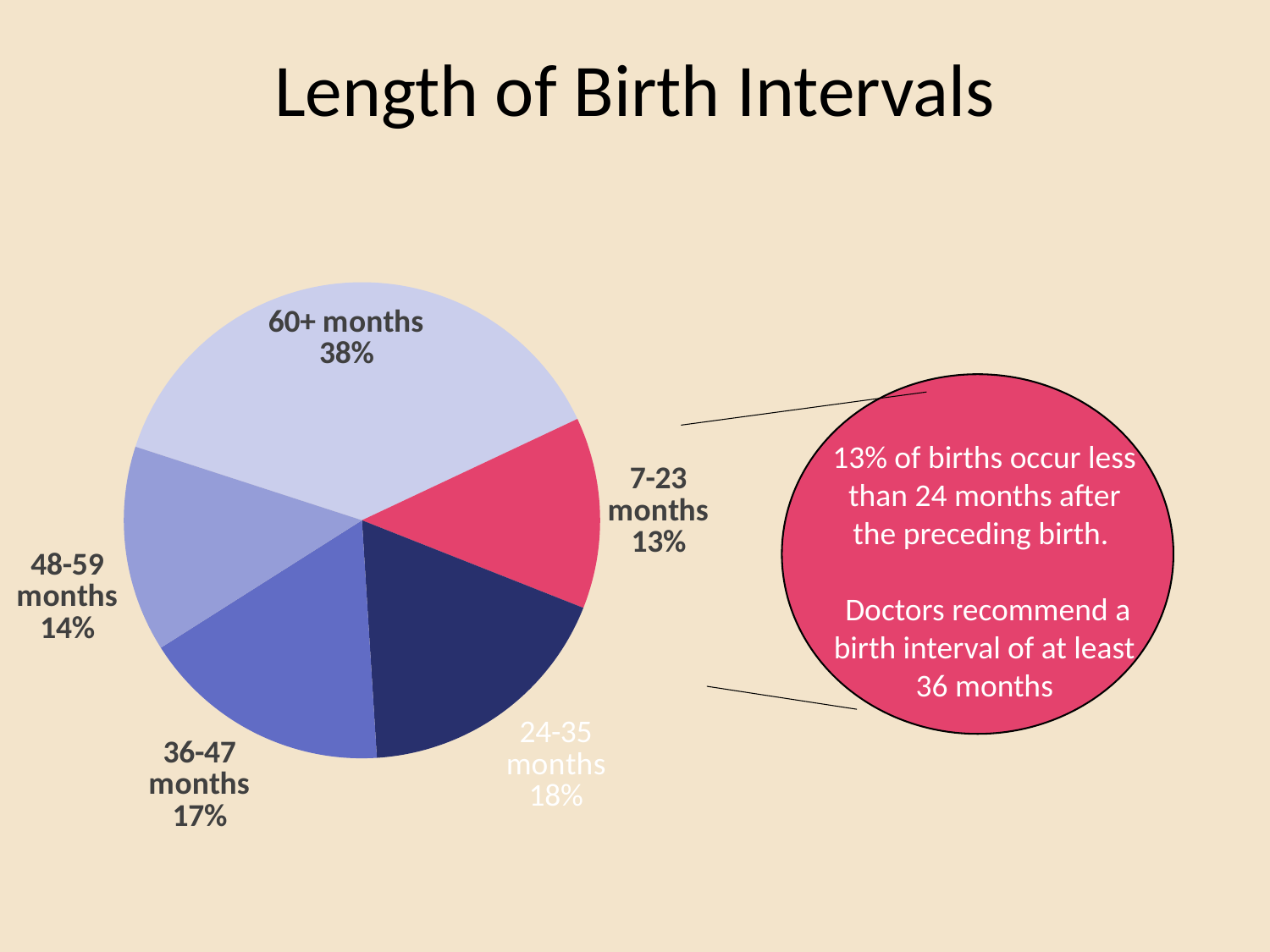

# Length of Birth Intervals

### Chart

| Category | Sales |
|---|---|
| 60+ months | 38.0 |
| 7-23 months | 13.0 |
| 24-35 months | 18.0 |
| 36-47 months | 17.0 |
| 48-59 months | 14.0 |
13% of births occur less than 24 months after the preceding birth.
 Doctors recommend a birth interval of at least 36 months